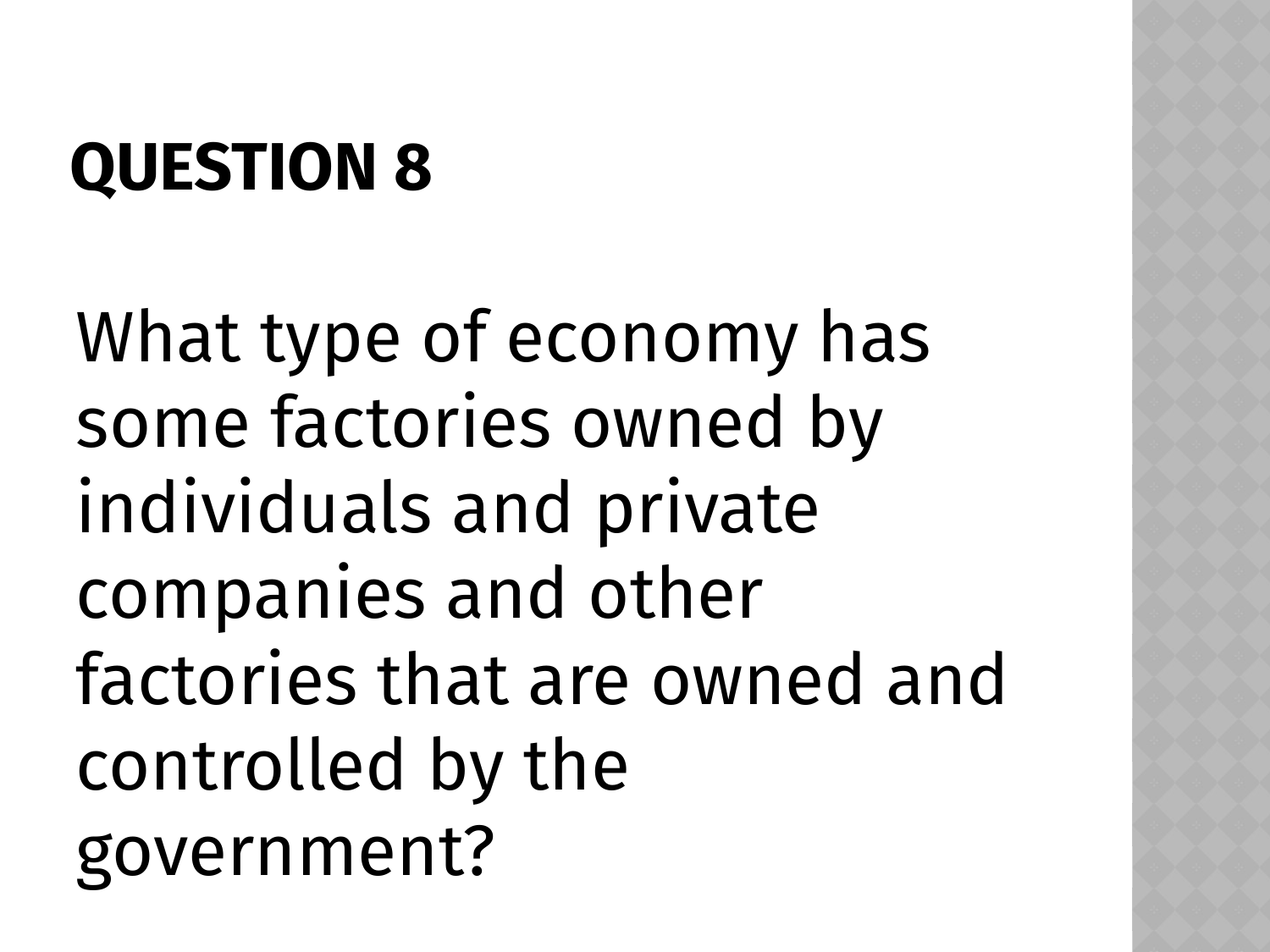

# Question 8

What type of economy has some factories owned by individuals and private companies and other factories that are owned and controlled by the government?